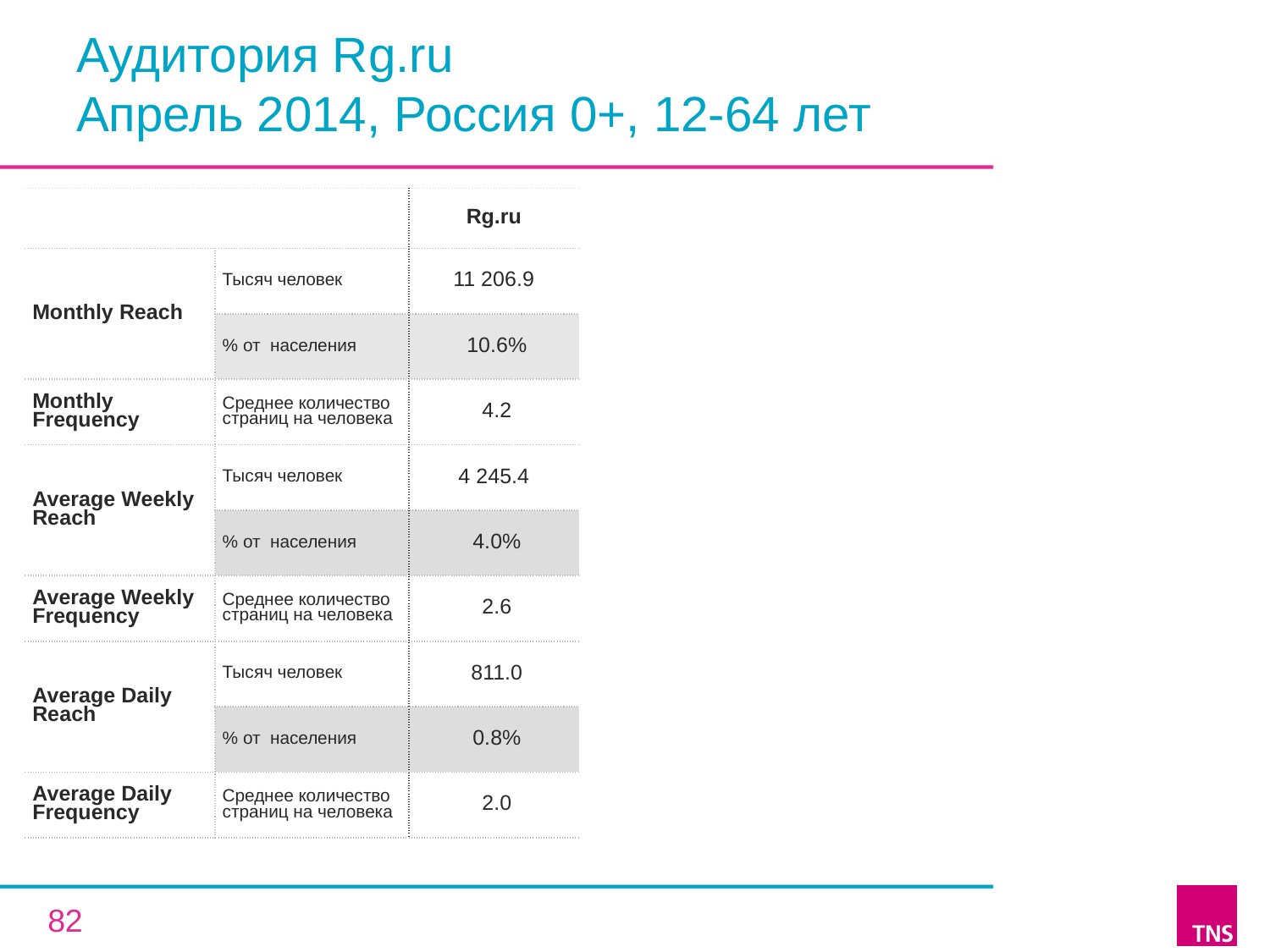

# Аудитория Rg.ru Апрель 2014, Россия 0+, 12-64 лет
|  |  | Rg.ru |
| --- | --- | --- |
| Monthly Reach | Тысяч человек | 11 206.9 |
|  | % от населения | 10.6% |
| Monthly Frequency | Среднее количество страниц на человека | 4.2 |
| Average Weekly Reach | Тысяч человек | 4 245.4 |
|  | % от населения | 4.0% |
| Average Weekly Frequency | Среднее количество страниц на человека | 2.6 |
| Average Daily Reach | Тысяч человек | 811.0 |
|  | % от населения | 0.8% |
| Average Daily Frequency | Среднее количество страниц на человека | 2.0 |

82